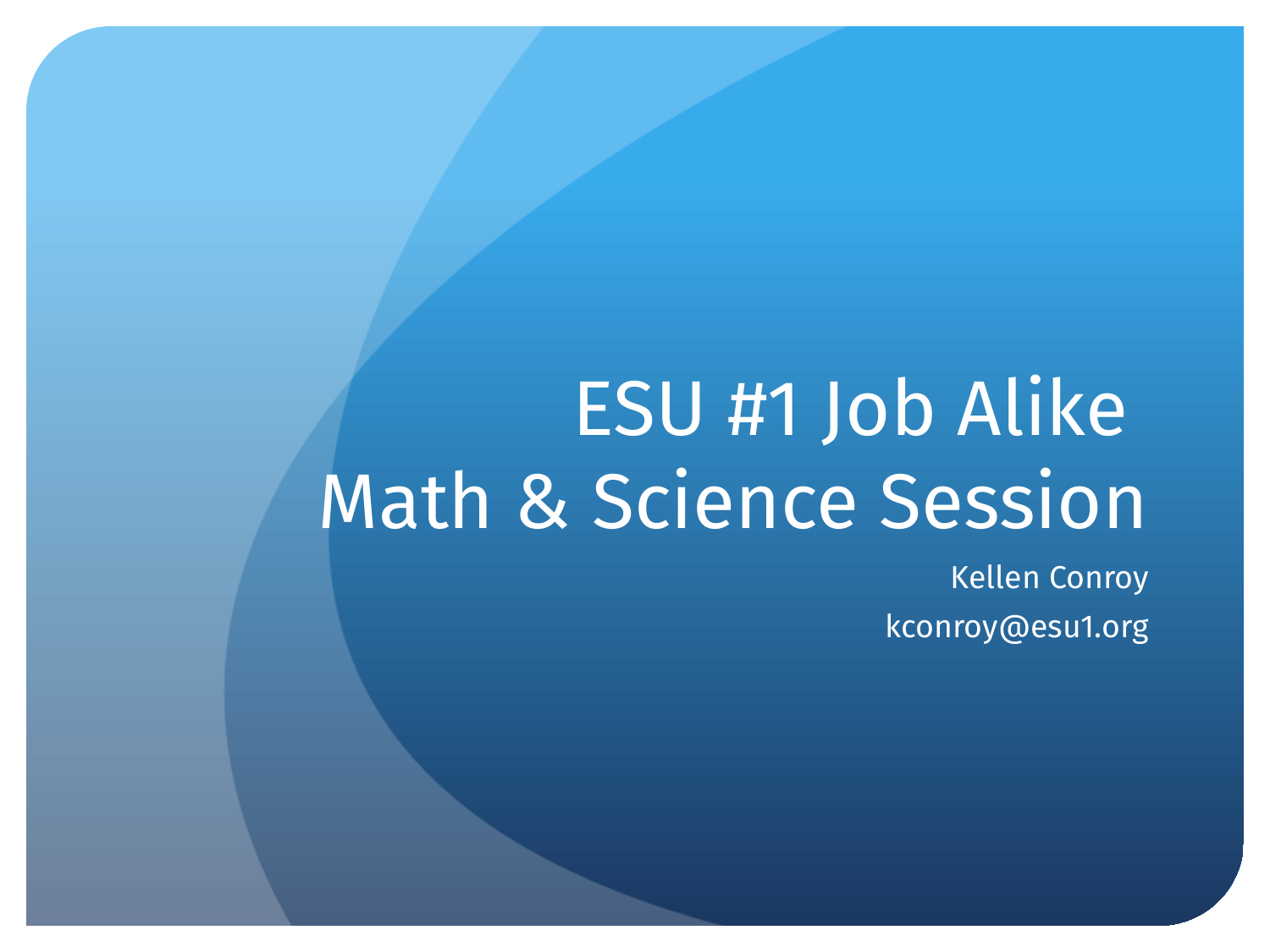

# ESU #1 Job Alike Math & Science Session
Kellen Conroy
kconroy@esu1.org